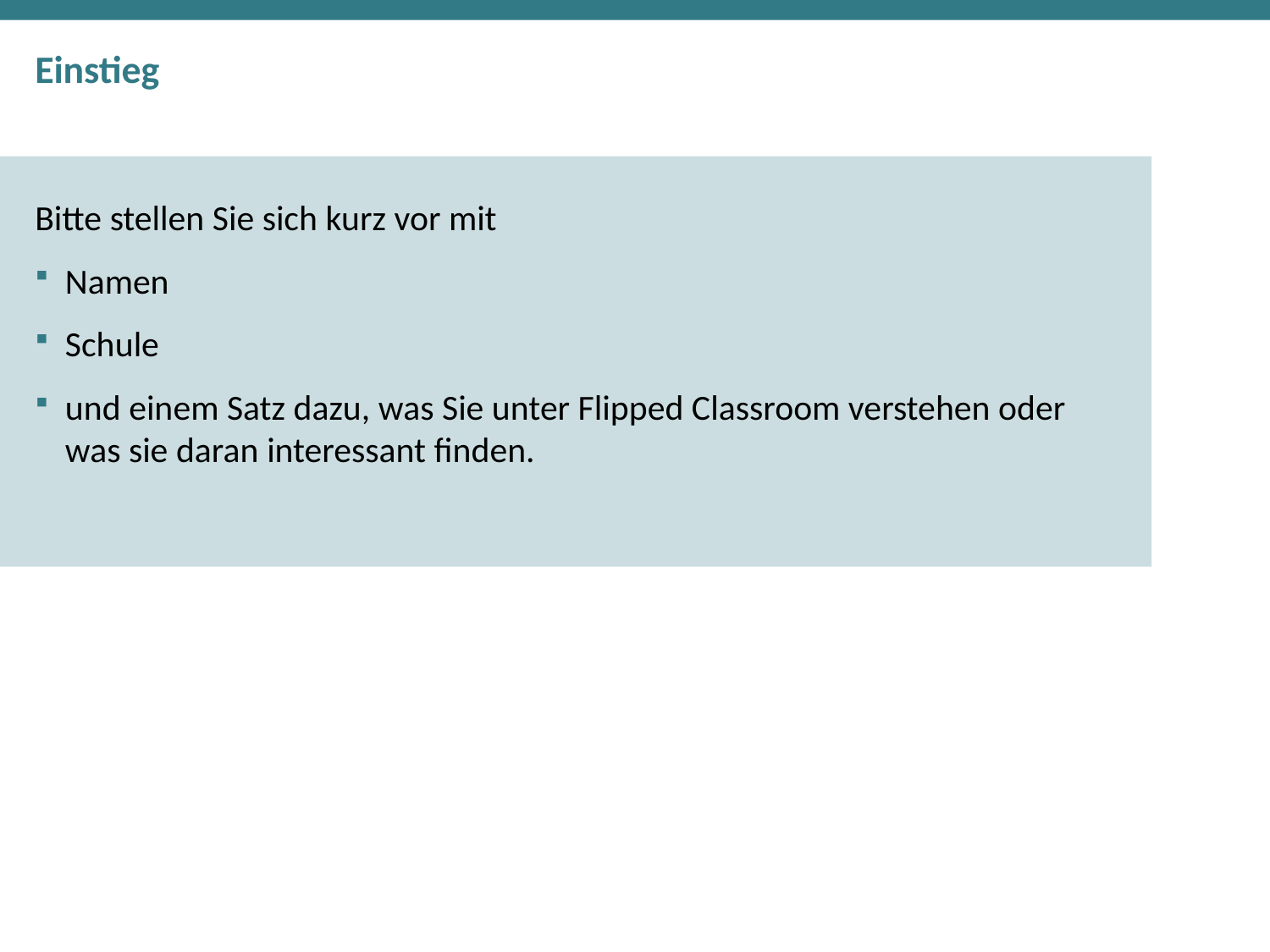

# Einstieg

Bitte stellen Sie sich kurz vor mit
Namen
Schule
und einem Satz dazu, was Sie unter Flipped Classroom verstehen oder was sie daran interessant finden.